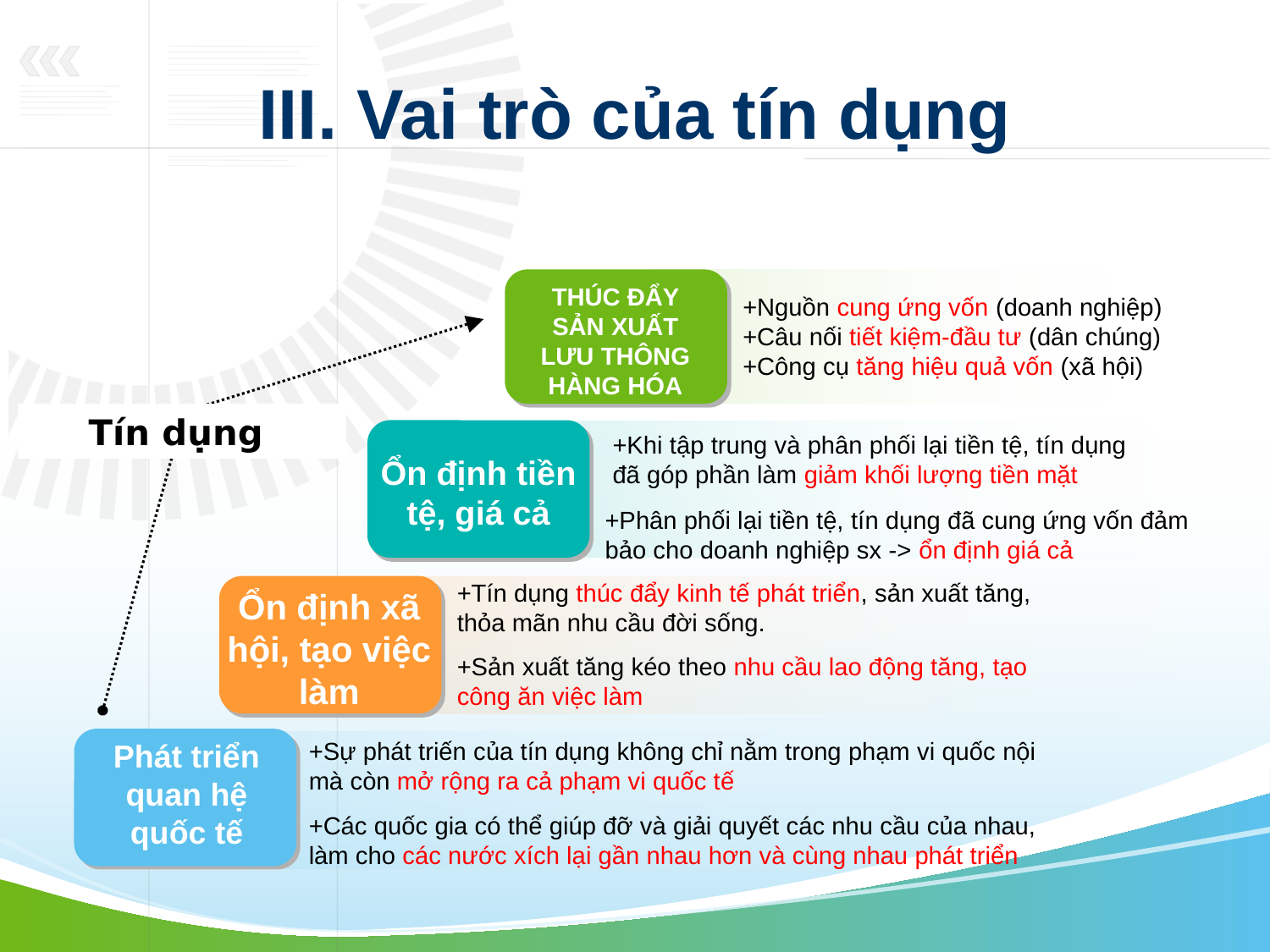

# III. Vai trò của tín dụng

THÚC ĐẨY SẢN XUẤT LƯU THÔNG HÀNG HÓA
+Nguồn cung ứng vốn (doanh nghiệp)
+Câu nối tiết kiệm-đầu tư (dân chúng)
+Công cụ tăng hiệu quả vốn (xã hội)

Tín dụng

+Khi tập trung và phân phối lại tiền tệ, tín dụng đã góp phần làm giảm khối lượng tiền mặt
Ổn định tiền tệ, giá cả
+Phân phối lại tiền tệ, tín dụng đã cung ứng vốn đảm bảo cho doanh nghiệp sx -> ổn định giá cả
+Tín dụng thúc đẩy kinh tế phát triển, sản xuất tăng, thỏa mãn nhu cầu đời sống.

Ổn định xã hội, tạo việc làm
+Sản xuất tăng kéo theo nhu cầu lao động tăng, tạo công ăn việc làm

Phát triển quan hệ quốc tế
+Sự phát triến của tín dụng không chỉ nằm trong phạm vi quốc nội mà còn mở rộng ra cả phạm vi quốc tế

+Các quốc gia có thể giúp đỡ và giải quyết các nhu cầu của nhau, làm cho các nước xích lại gần nhau hơn và cùng nhau phát triển